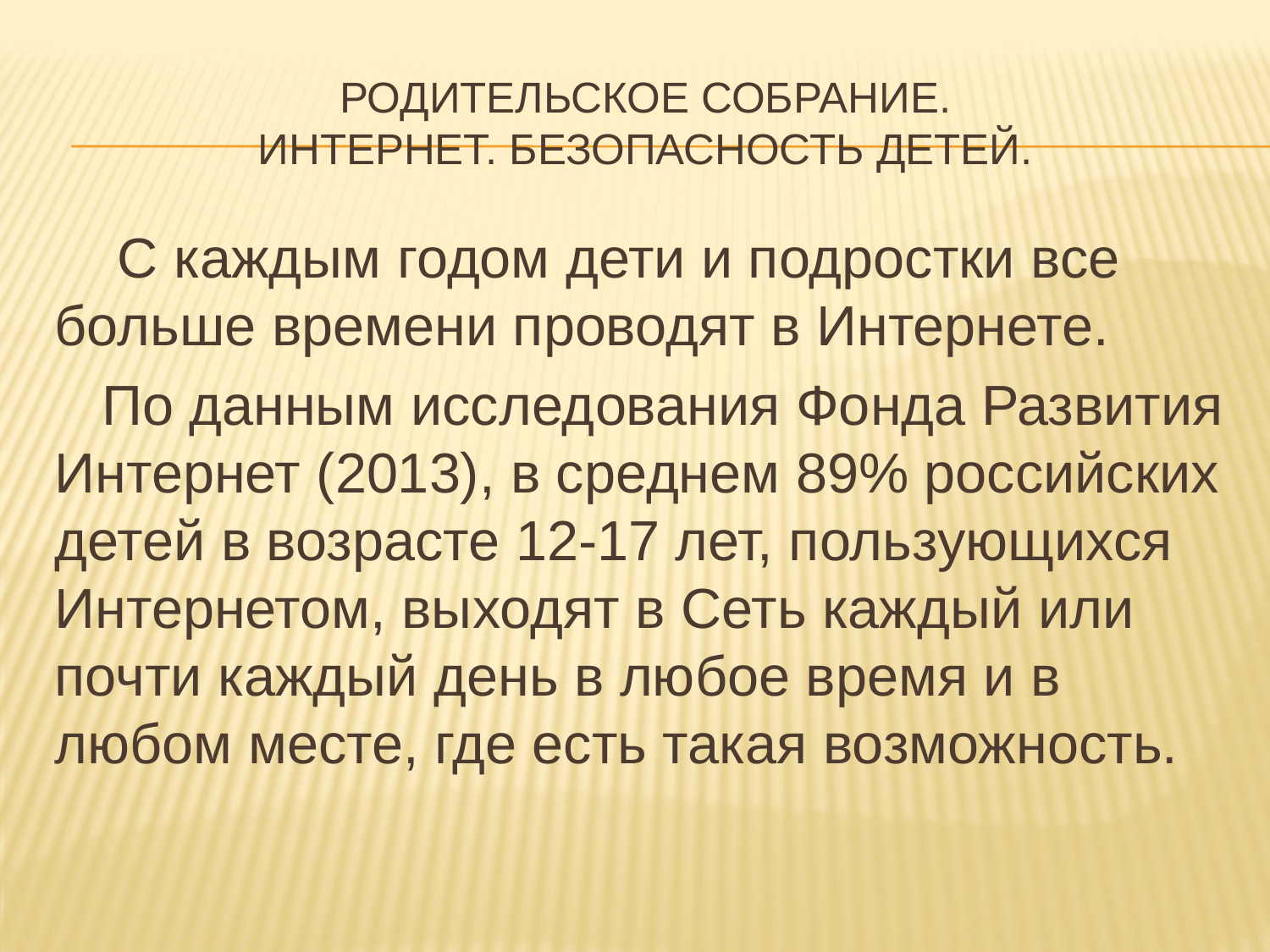

# Родительское собрание. Интернет. Безопасность детей.
    С каждым годом дети и подростки все больше времени проводят в Интернете.
   По данным исследования Фонда Развития Интернет (2013), в среднем 89% российских детей в возрасте 12-17 лет, пользующихся Интернетом, выходят в Сеть каждый или почти каждый день в любое время и в любом месте, где есть такая возможность.